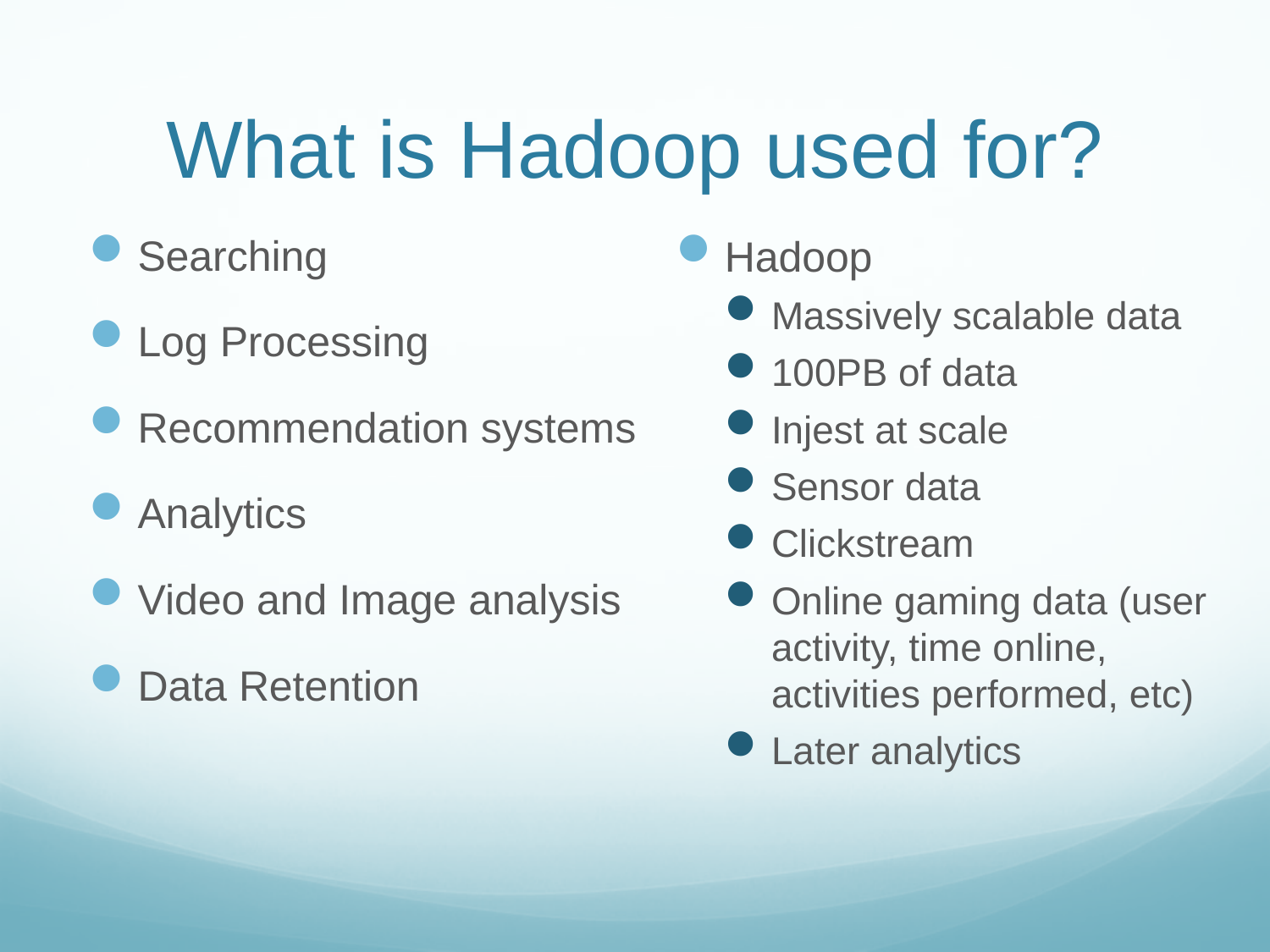

# What is Hadoop used for?
Searching
Log Processing
Recommendation systems
Analytics
Video and Image analysis
Data Retention

Hadoop
Massively scalable data
100PB of data
Injest at scale
Sensor data
Clickstream
Online gaming data (user activity, time online, activities performed, etc)
Later analytics